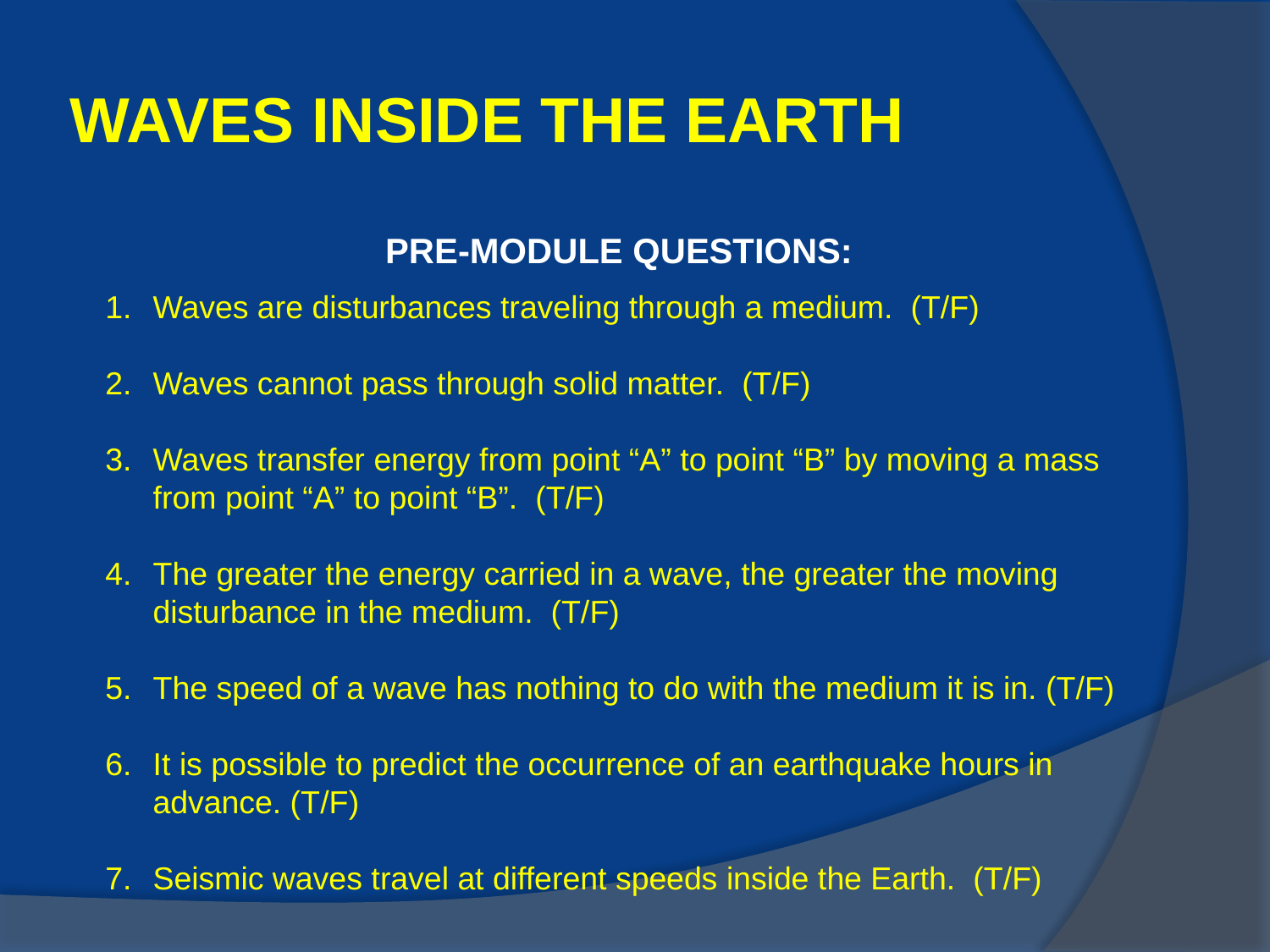

# WAVES INSIDE THE EARTH
		    PRE-MODULE QUESTIONS:

Waves are disturbances traveling through a medium.  (T/F)
Waves cannot pass through solid matter.  (T/F)

Waves transfer energy from point “A” to point “B” by moving a mass from point “A” to point “B”.  (T/F)

The greater the energy carried in a wave, the greater the moving disturbance in the medium.  (T/F)

The speed of a wave has nothing to do with the medium it is in. (T/F)

It is possible to predict the occurrence of an earthquake hours in advance. (T/F)

Seismic waves travel at different speeds inside the Earth.  (T/F)